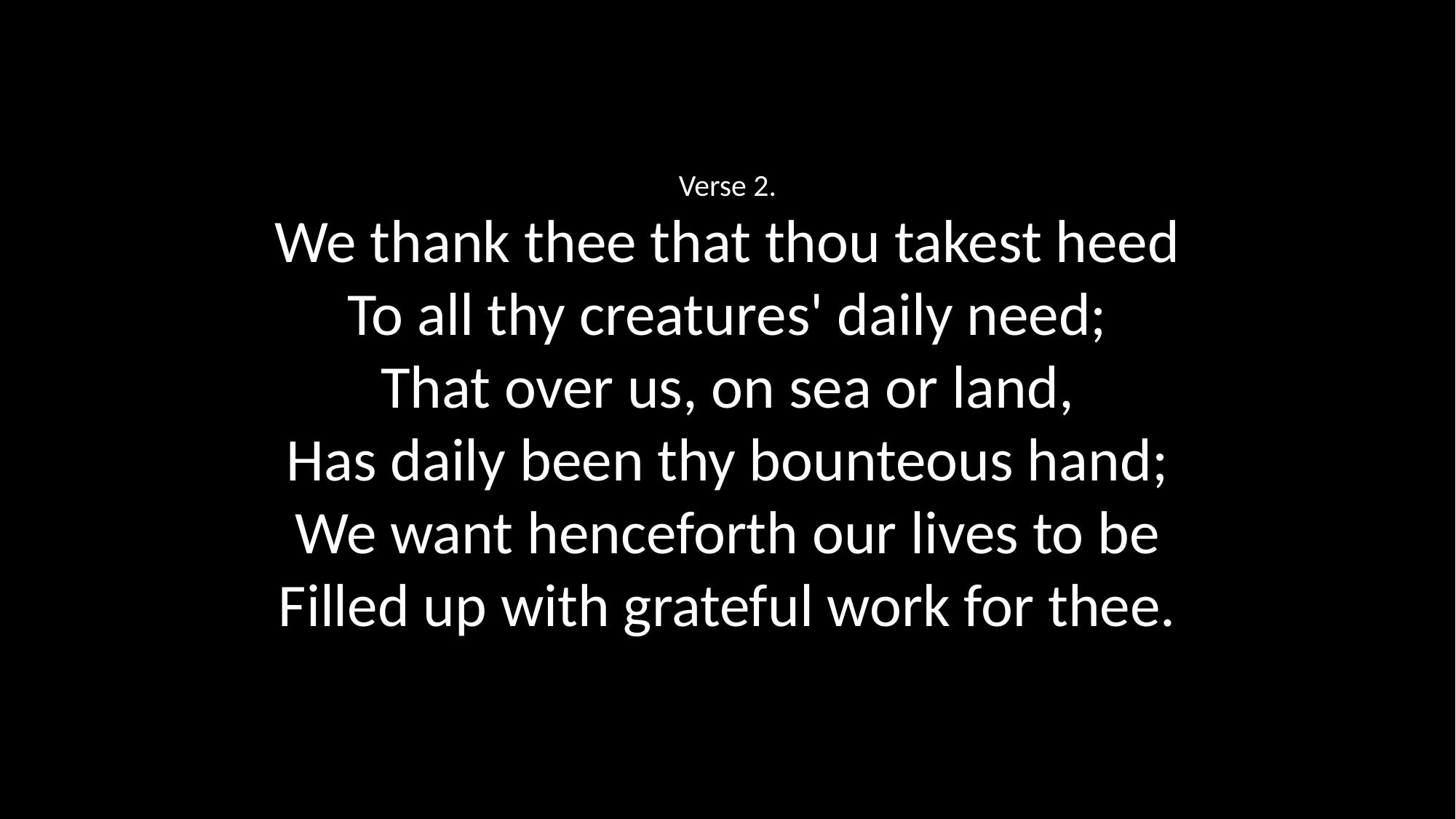

Verse 2.
We thank thee that thou takest heed
To all thy creatures' daily need;
That over us, on sea or land,
Has daily been thy bounteous hand;
We want henceforth our lives to be
Filled up with grateful work for thee.